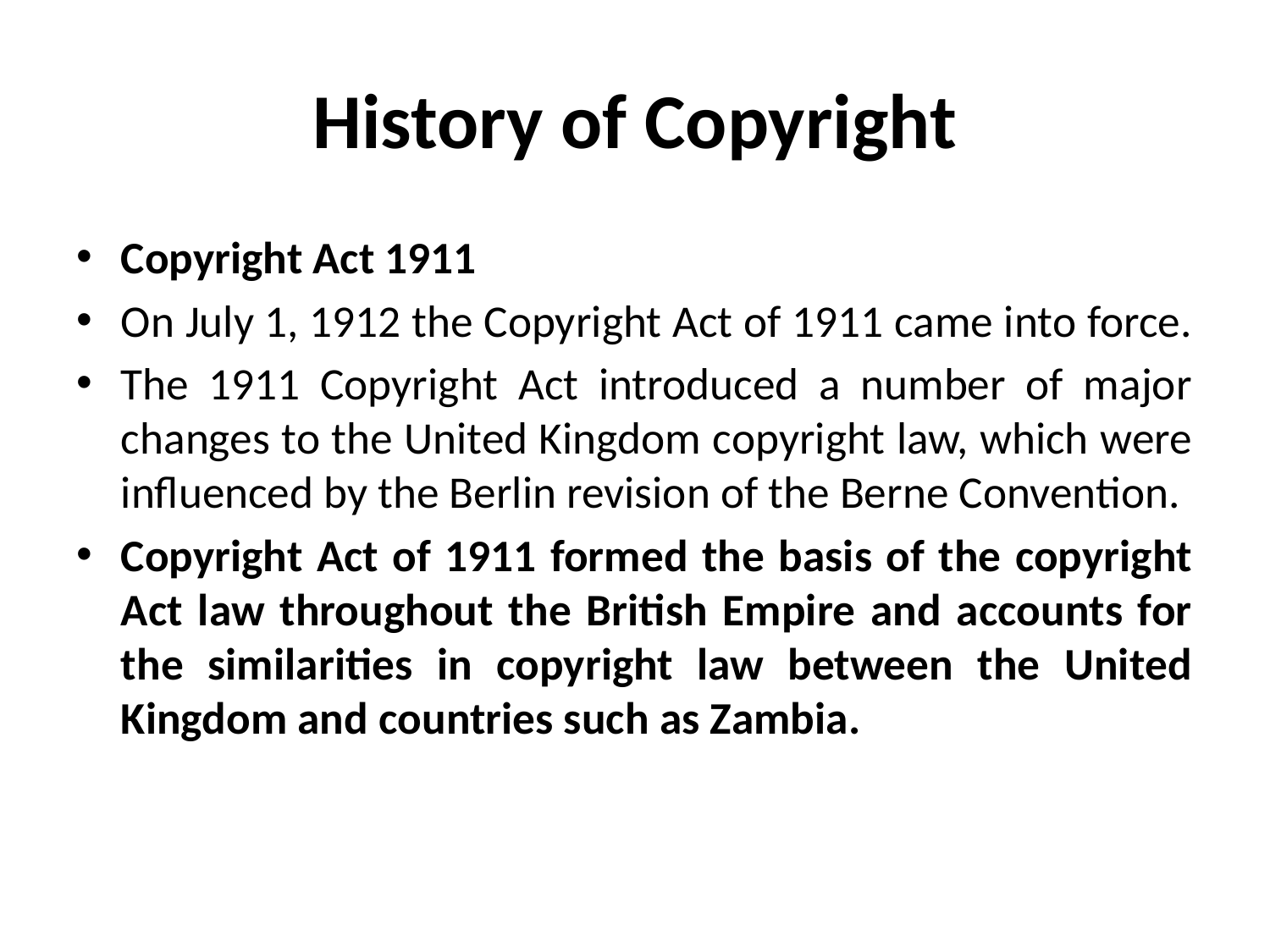

# History of Copyright
Copyright Act 1911
On July 1, 1912 the Copyright Act of 1911 came into force.
The 1911 Copyright Act introduced a number of major changes to the United Kingdom copyright law, which were influenced by the Berlin revision of the Berne Convention.
Copyright Act of 1911 formed the basis of the copyright Act law throughout the British Empire and accounts for the similarities in copyright law between the United Kingdom and countries such as Zambia.